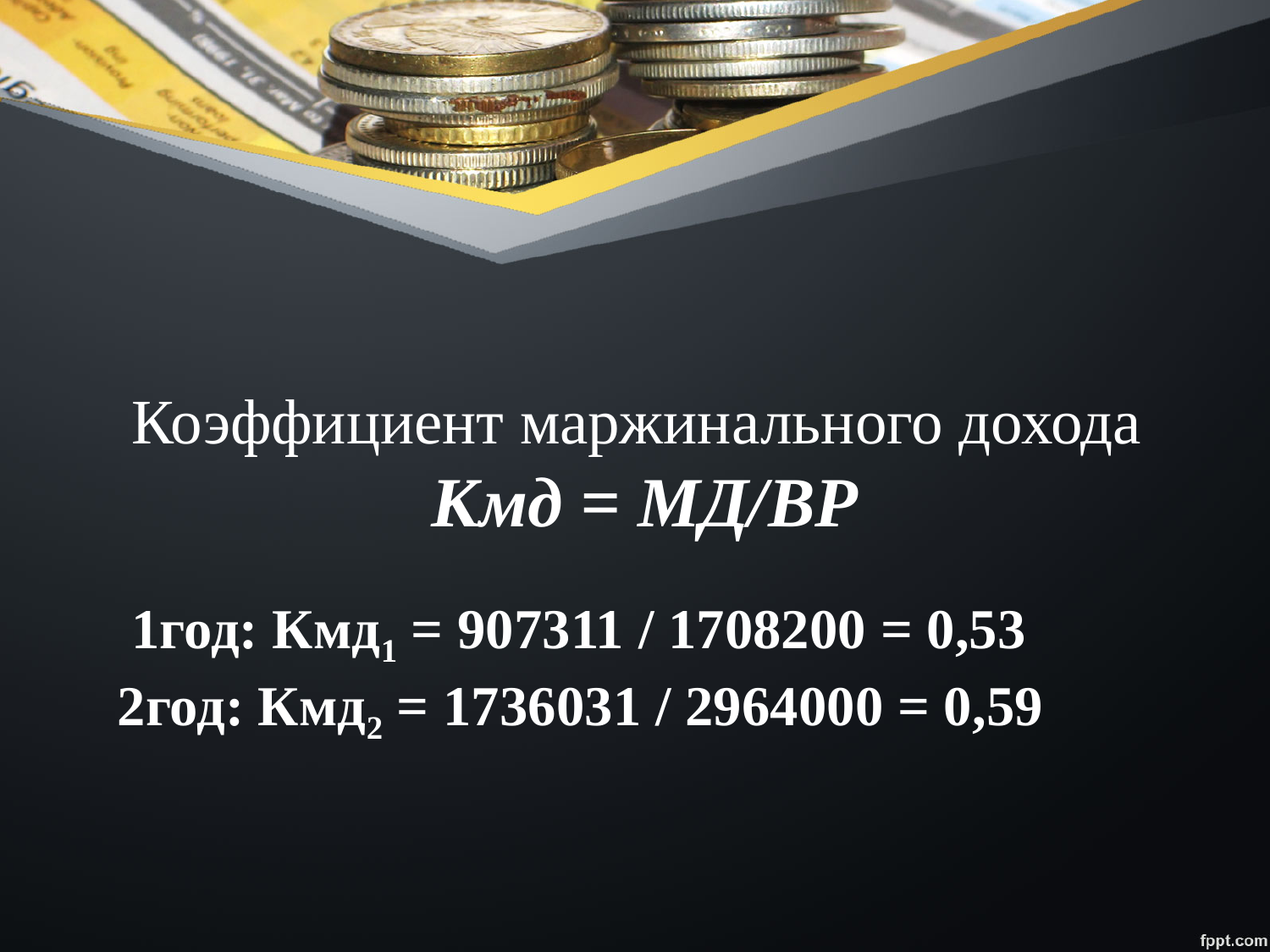

Коэффициент маржинального дохода
Кмд = МД/ВР

 1год: Кмд1 = 907311 / 1708200 = 0,53
2год: Кмд2 = 1736031 / 2964000 = 0,59